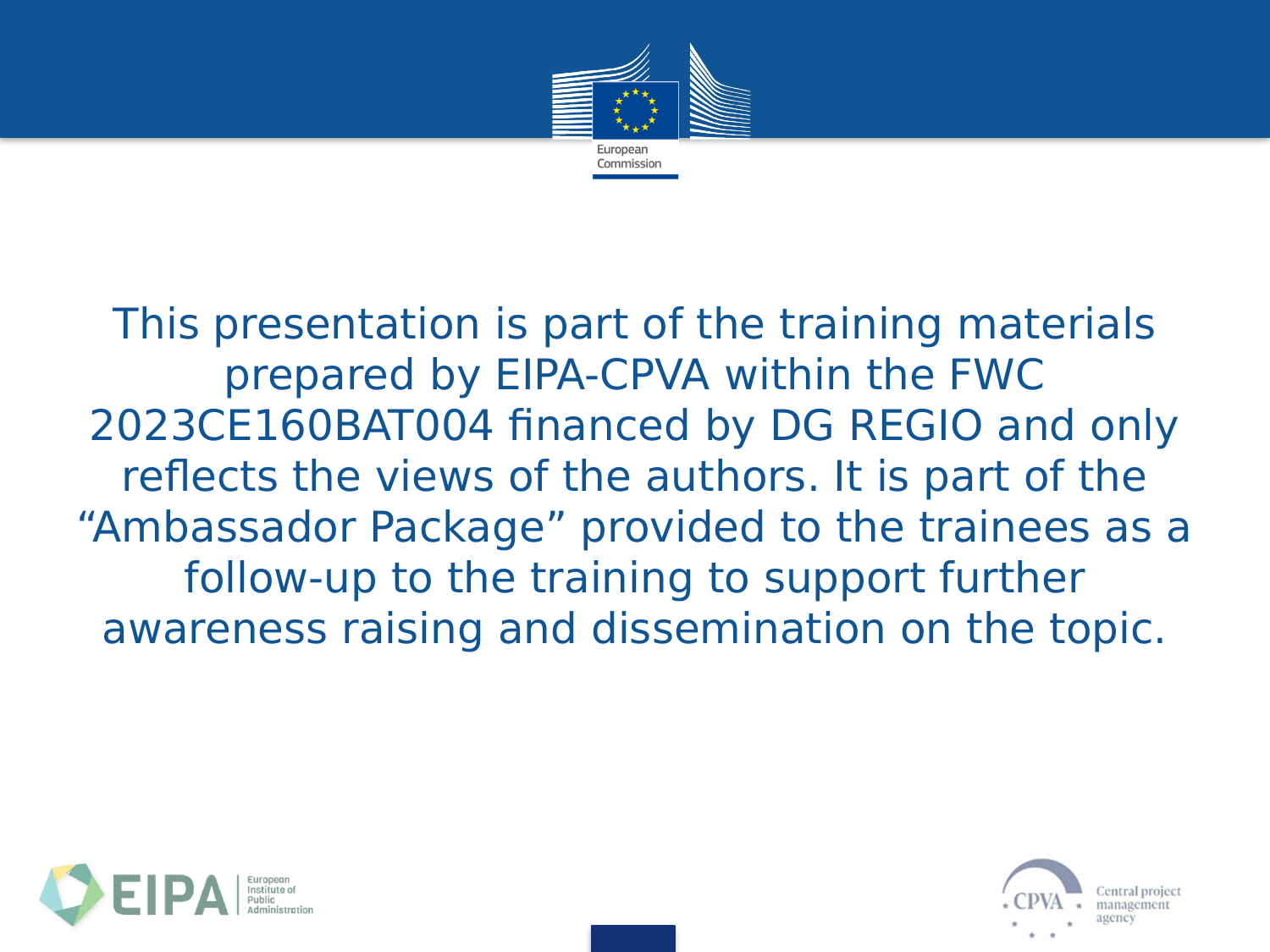

This presentation is part of the training materials prepared by EIPA-CPVA within the FWC 2023CE160BAT004 financed by DG REGIO and only reflects the views of the authors. It is part of the “Ambassador Package” provided to the trainees as a follow-up to the training to support further awareness raising and dissemination on the topic.